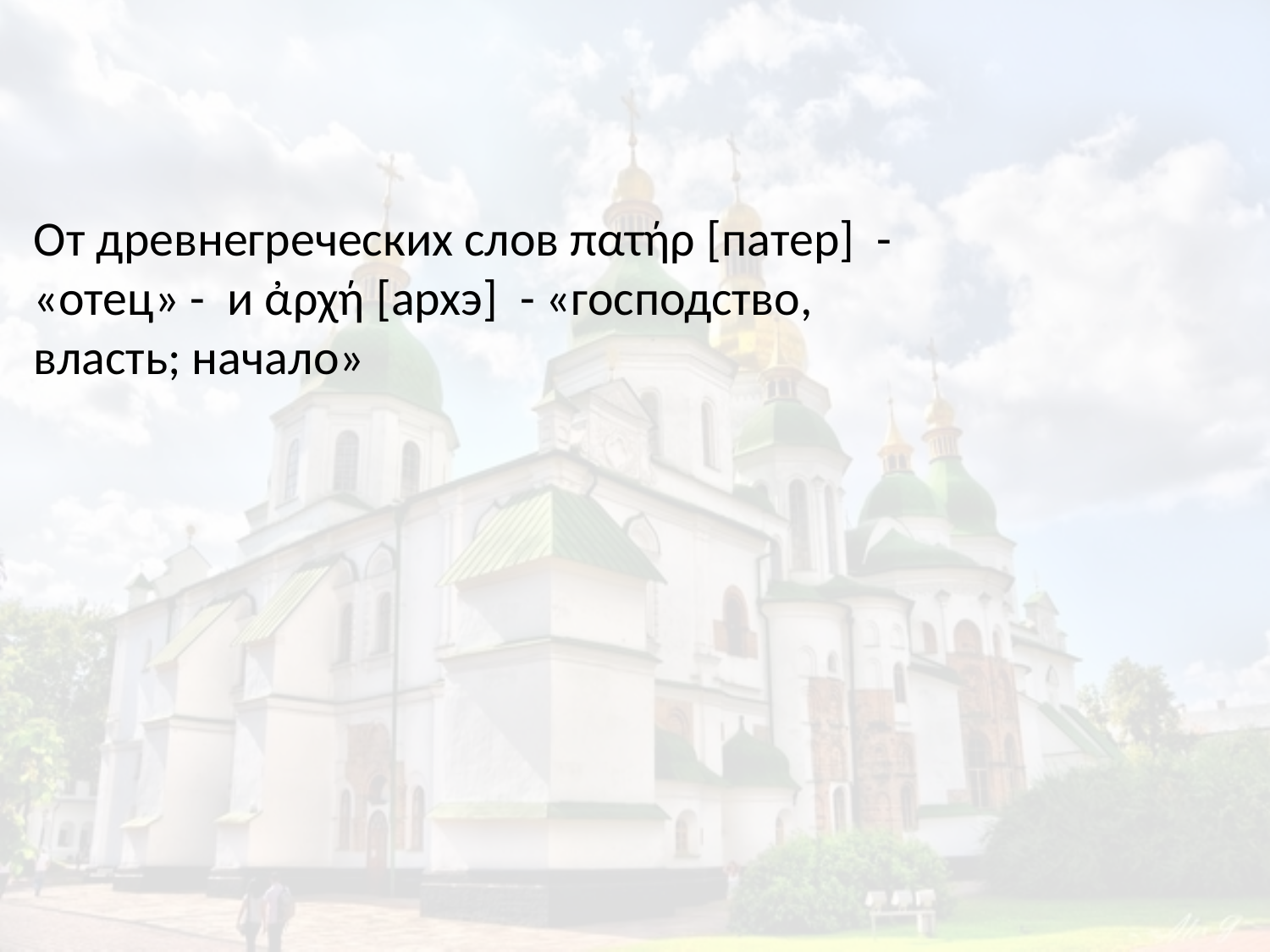

От древнегреческих слов πατήρ [патер]  - «отец» -  и ἀρχή [архэ]  - «господство, власть; начало»